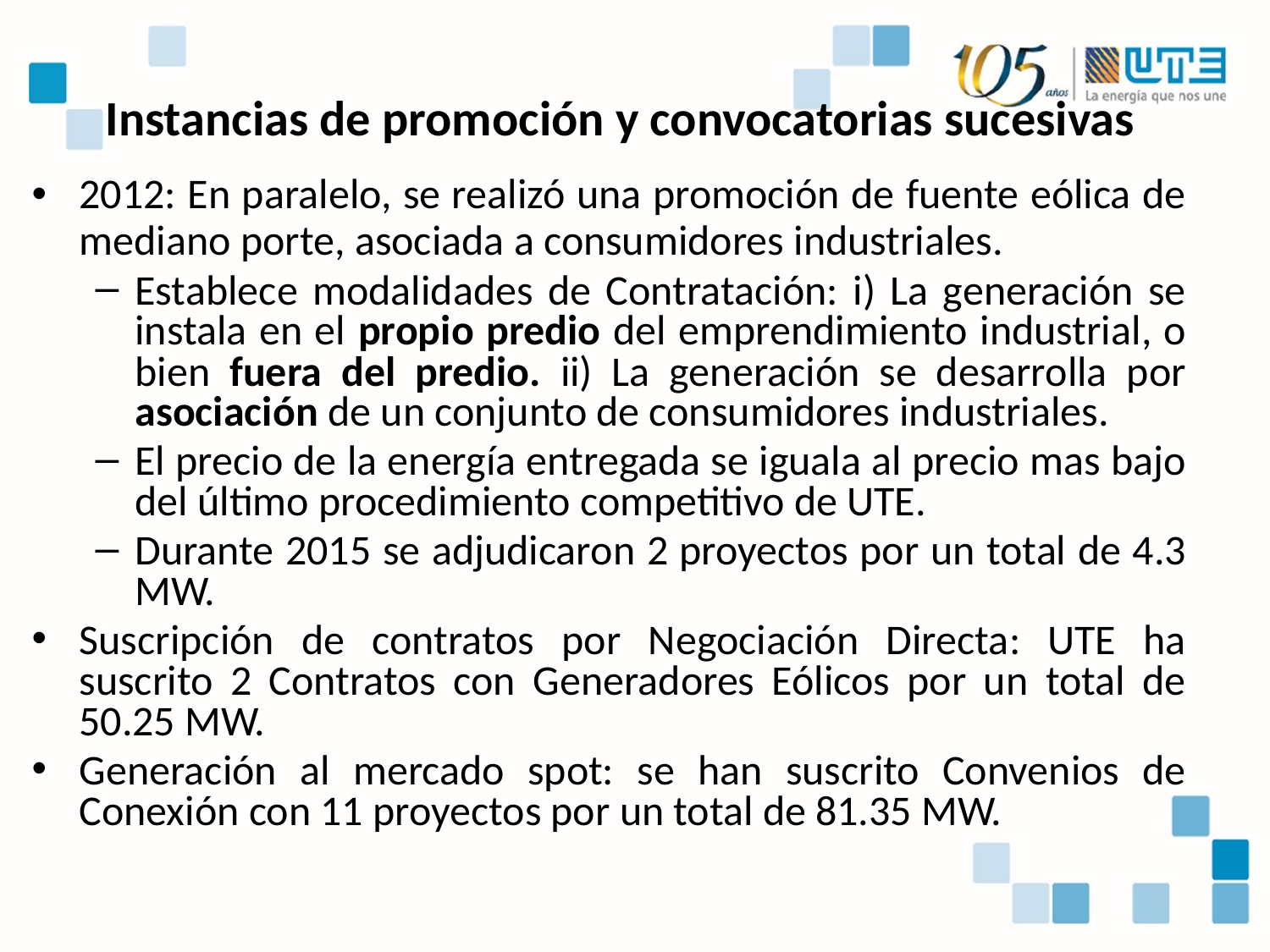

Instancias de promoción y convocatorias sucesivas
2012: En paralelo, se realizó una promoción de fuente eólica de mediano porte, asociada a consumidores industriales.
Establece modalidades de Contratación: i) La generación se instala en el propio predio del emprendimiento industrial, o bien fuera del predio. ii) La generación se desarrolla por asociación de un conjunto de consumidores industriales.
El precio de la energía entregada se iguala al precio mas bajo del último procedimiento competitivo de UTE.
Durante 2015 se adjudicaron 2 proyectos por un total de 4.3 MW.
Suscripción de contratos por Negociación Directa: UTE ha suscrito 2 Contratos con Generadores Eólicos por un total de 50.25 MW.
Generación al mercado spot: se han suscrito Convenios de Conexión con 11 proyectos por un total de 81.35 MW.